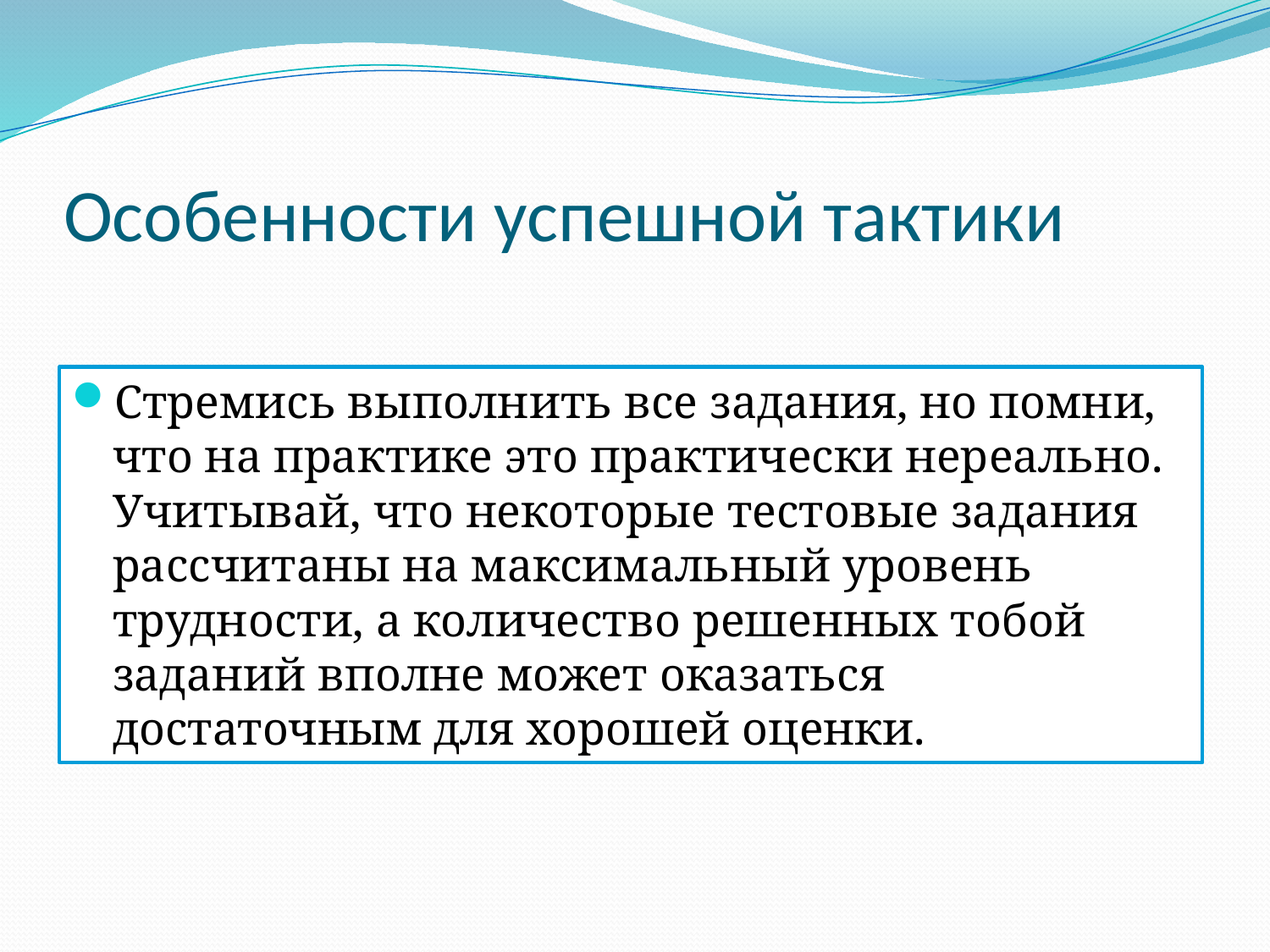

# Особенности успешной тактики
Стремись выполнить все задания, но помни, что на практике это практически нереально. Учитывай, что некоторые тестовые задания рассчитаны на максимальный уровень трудности, а количество решенных тобой заданий вполне может оказаться достаточным для хорошей оценки.